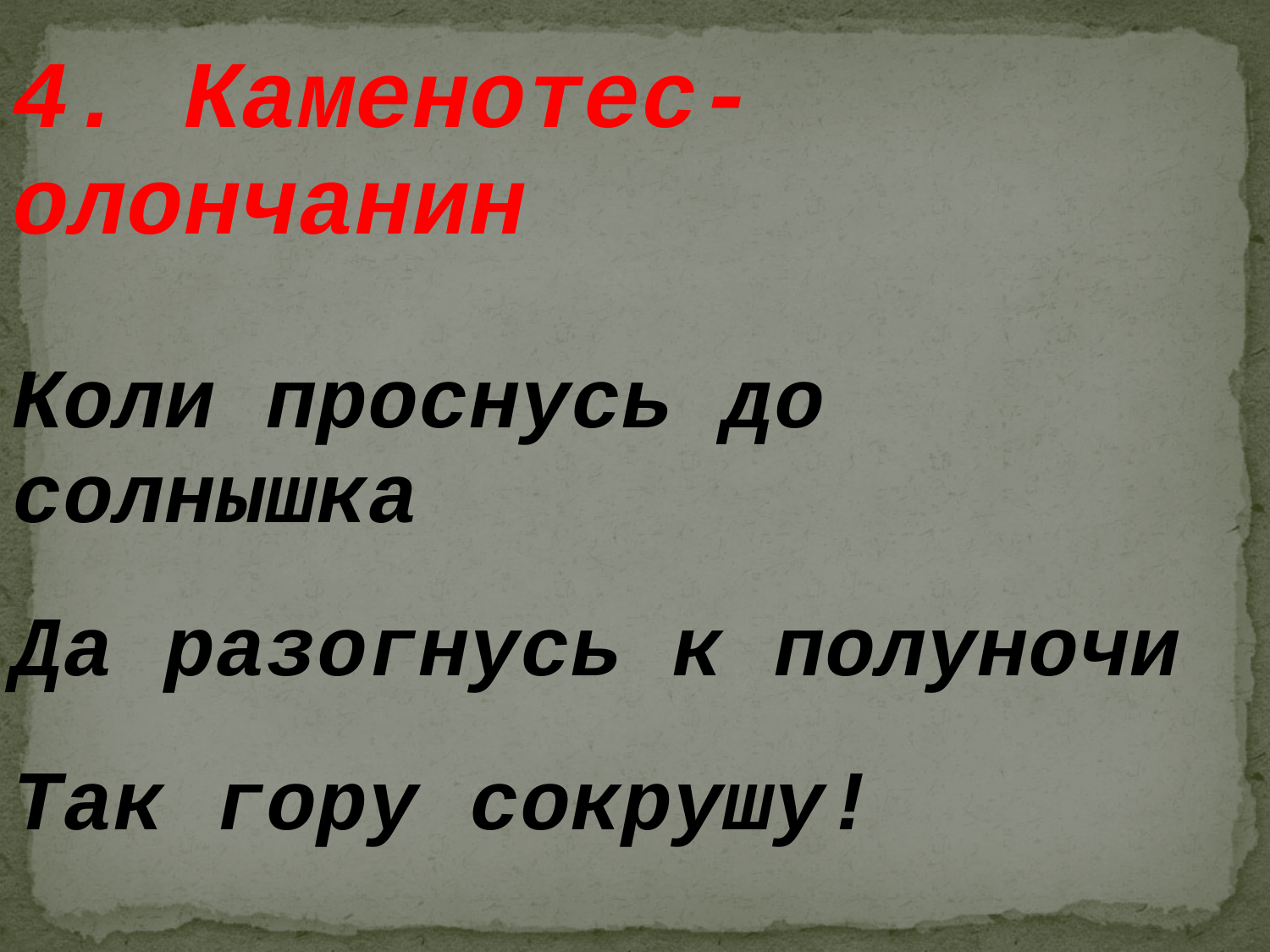

4. Каменотес-олончанин
Коли проснусь до солнышка
Да разогнусь к полуночи
Так гору сокрушу!